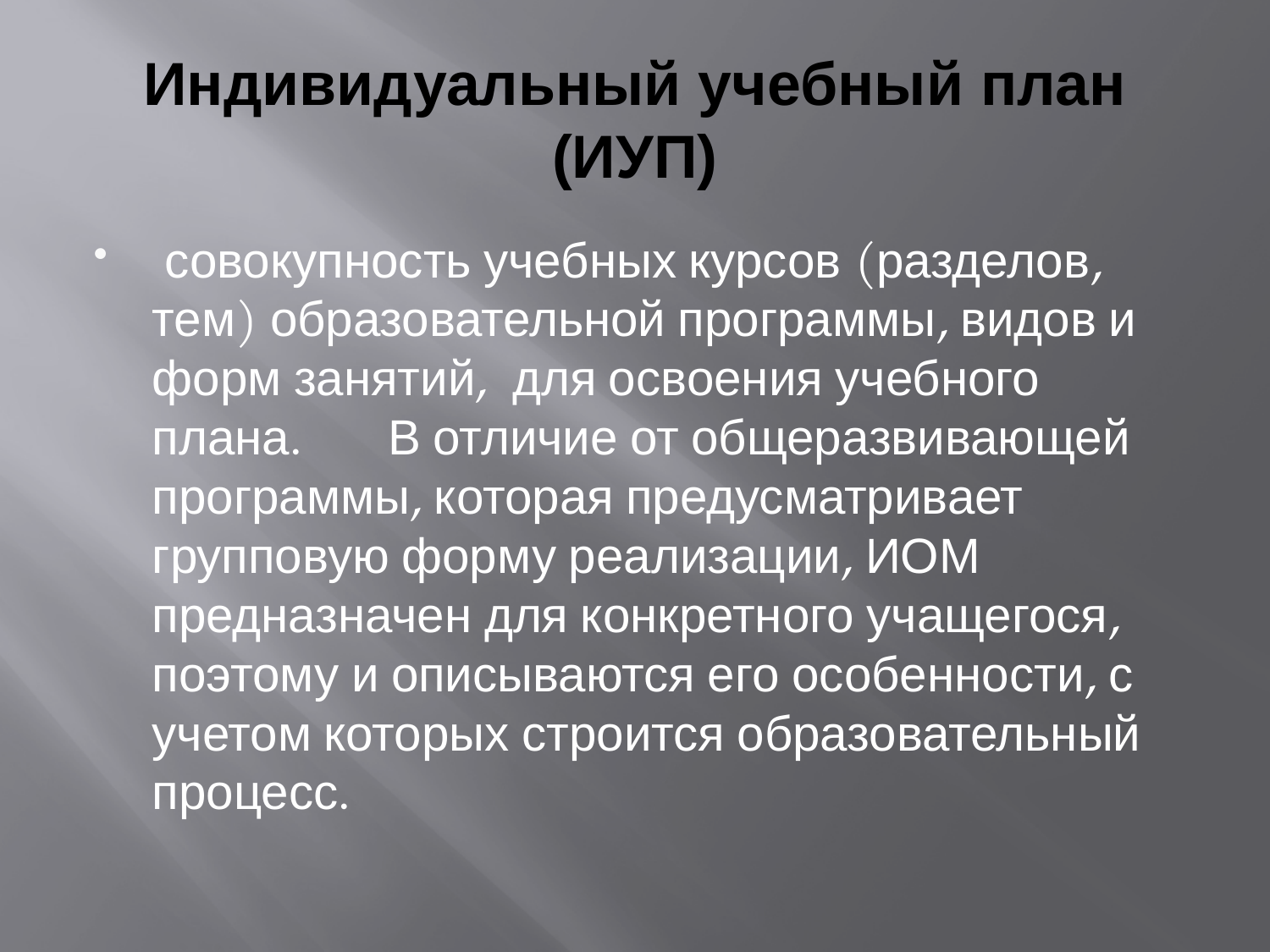

# Индивидуальный учебный план (ИУП)
 совокупность учебных курсов (разделов, тем) образовательной программы, видов и форм занятий,  для освоения учебного плана.       В отличие от общеразвивающей программы, которая предусматривает групповую форму реализации, ИОМ предназначен для конкретного учащегося, поэтому и описываются его особенности, с учетом которых строится образовательный процесс.